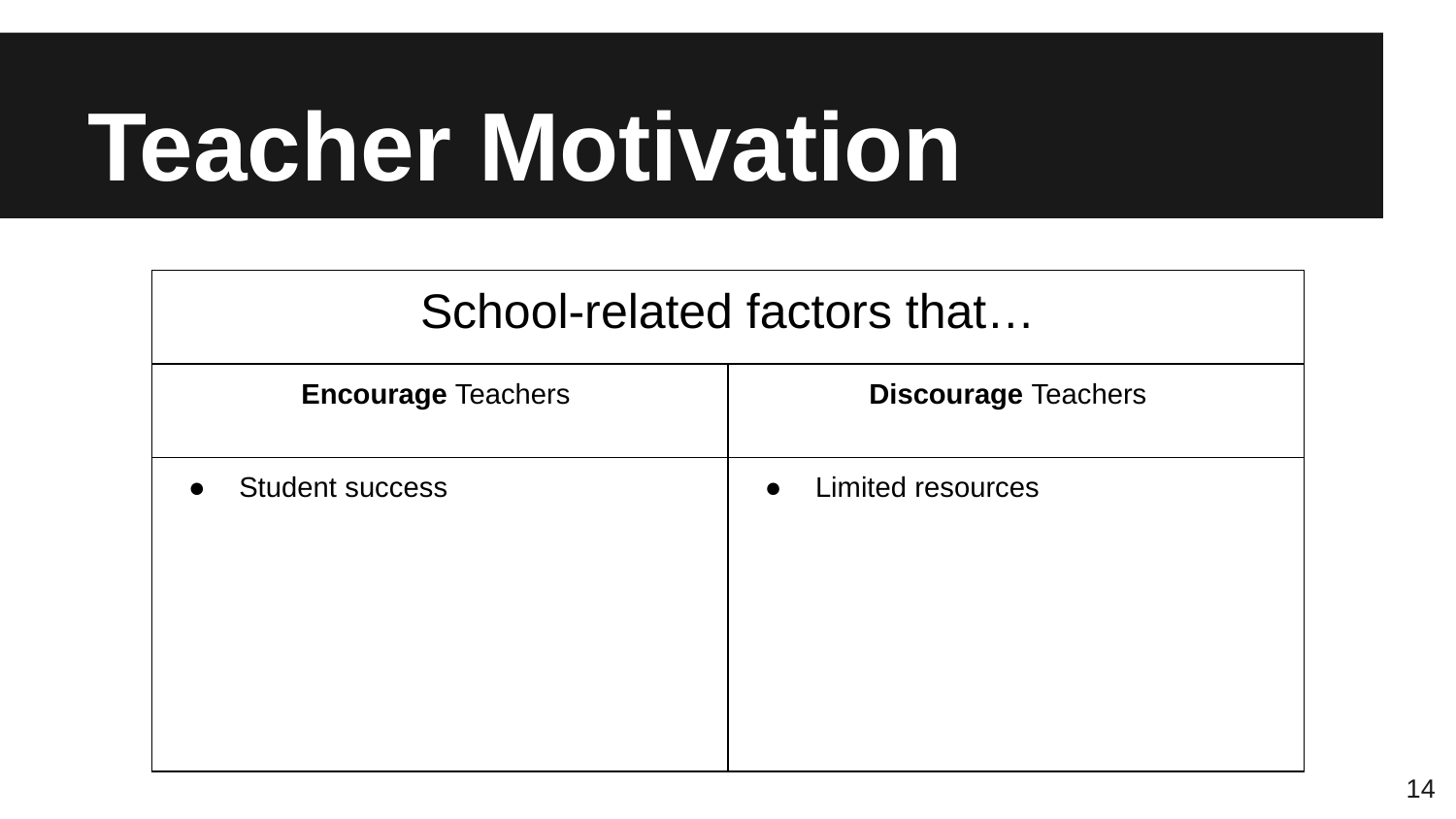

# Teacher Motivation
| School-related factors that… |  |
| --- | --- |
| Encourage Teachers | Discourage Teachers |
| Student success | Limited resources |
14